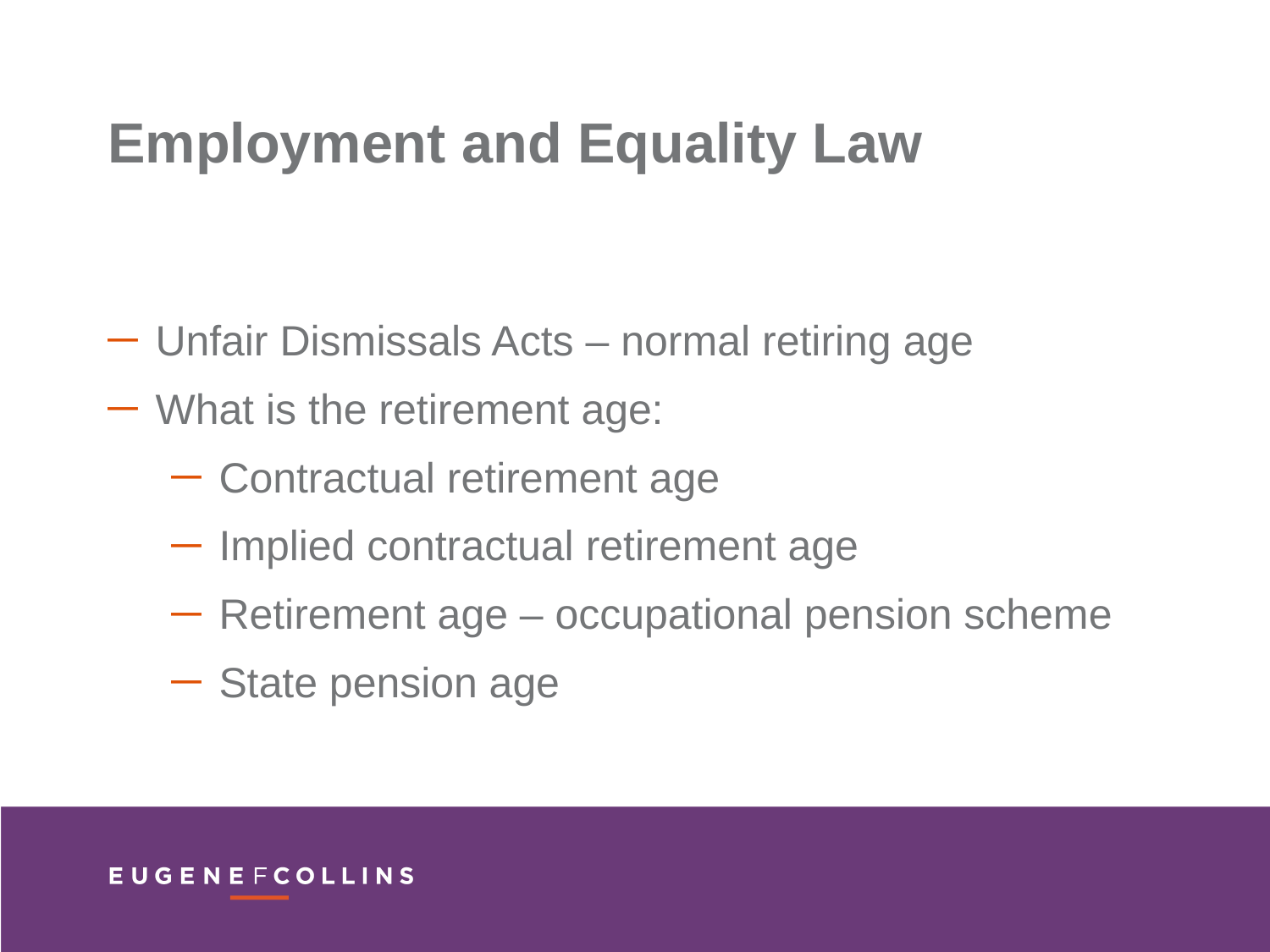

Employment and Equality Law
Unfair Dismissals Acts – normal retiring age
What is the retirement age:
Contractual retirement age
Implied contractual retirement age
Retirement age – occupational pension scheme
State pension age